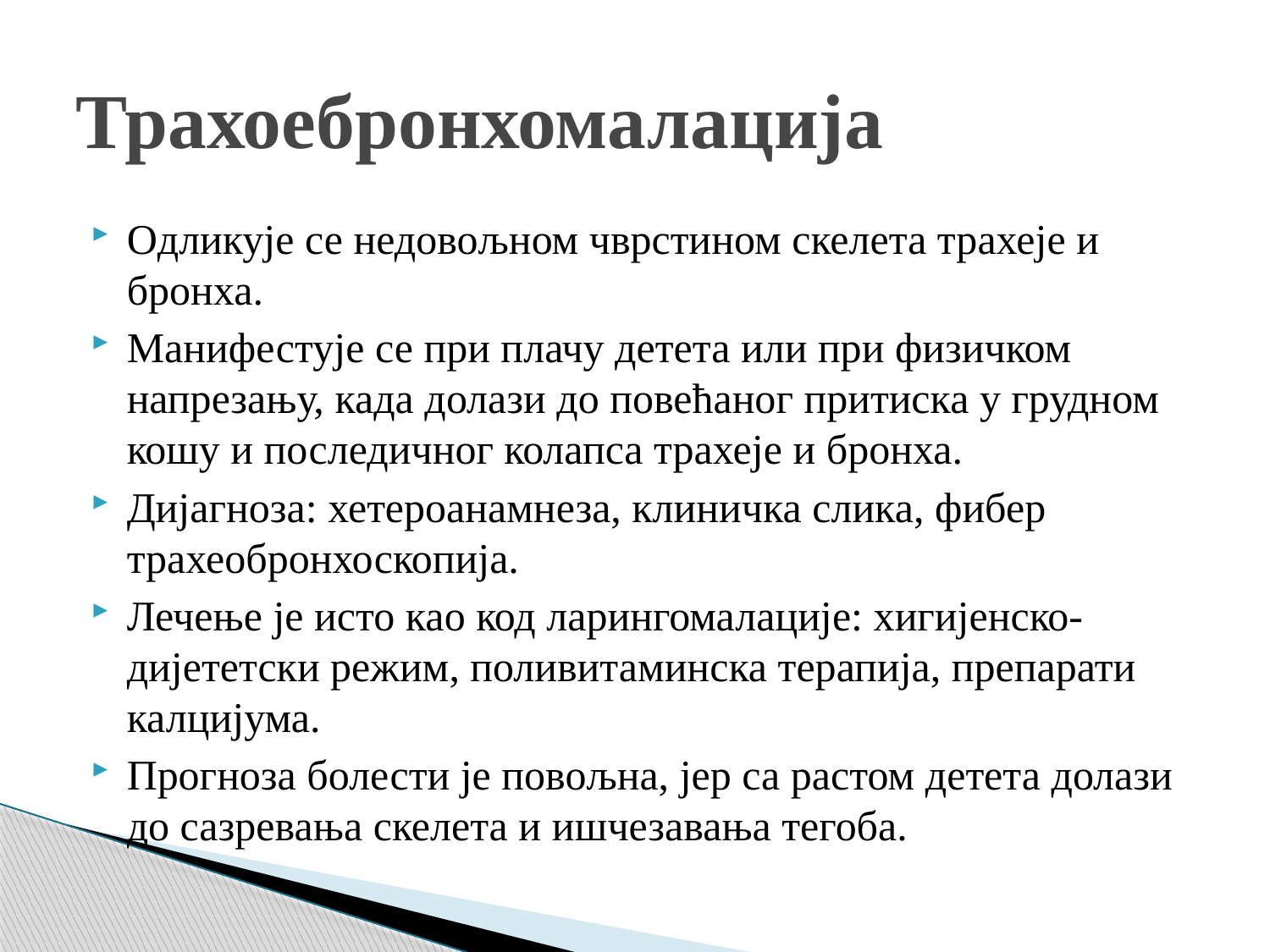

# Трахоебронхомалација
Одликује се недовољном чврстином скелета трахеје и бронха.
Манифестује се при плачу детета или при физичком напрезању, када долази до повећаног притиска у грудном кошу и последичног колапса трахеје и бронха.
Дијагноза: хетероанамнеза, клиничка слика, фибер трахеобронхоскопија.
Лечење је исто као код ларингомалације: хигијенско-дијететски режим, поливитаминска терапија, препарати калцијума.
Прогноза болести је повољна, јер са растом детета долази до сазревања скелета и ишчезавања тегоба.